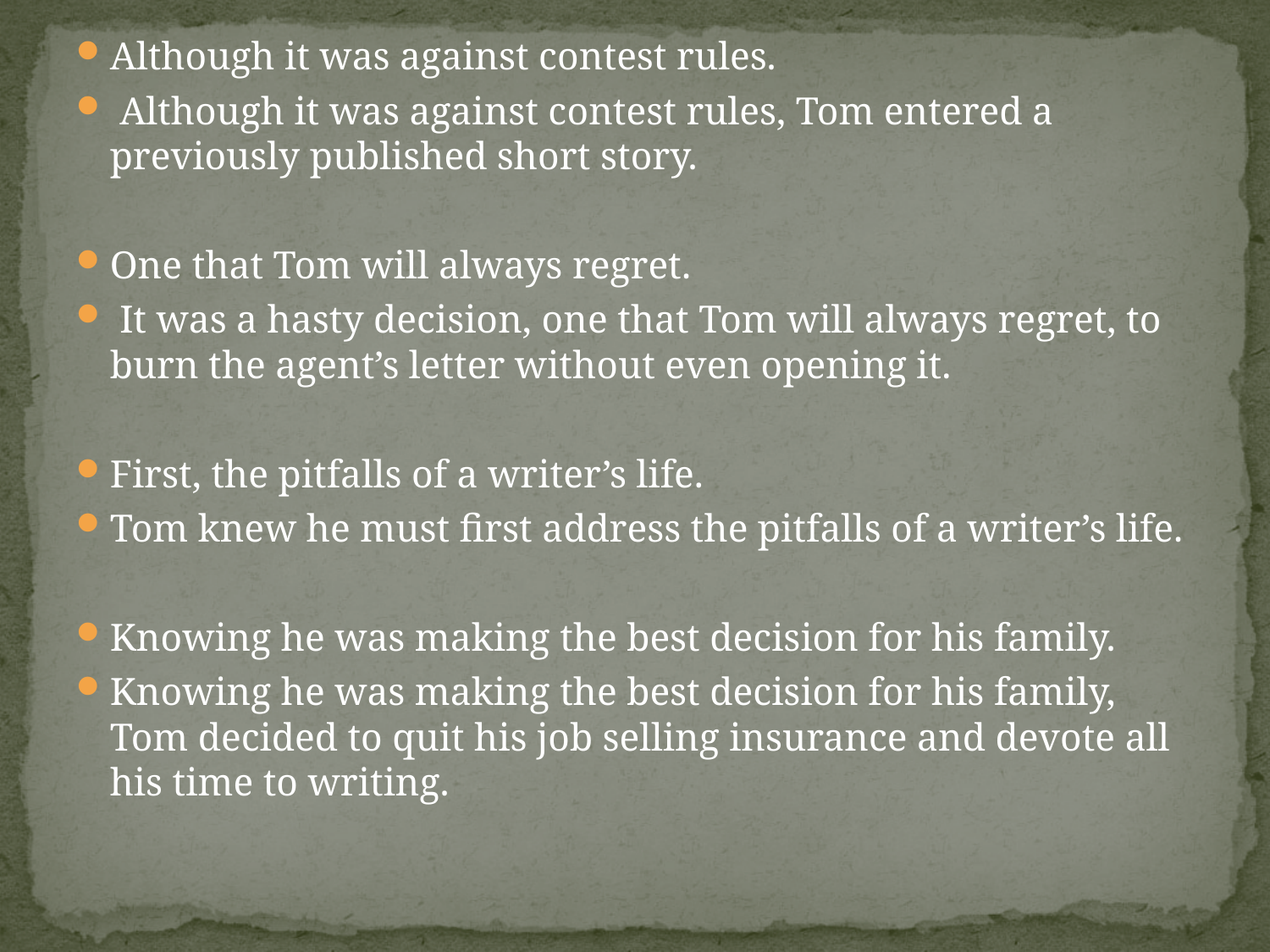

#
Although it was against contest rules.
 Although it was against contest rules, Tom entered a previously published short story.

One that Tom will always regret.
 It was a hasty decision, one that Tom will always regret, to burn the agent’s letter without even opening it.

First, the pitfalls of a writer’s life.
Tom knew he must first address the pitfalls of a writer’s life.

Knowing he was making the best decision for his family.
Knowing he was making the best decision for his family, Tom decided to quit his job selling insurance and devote all his time to writing.